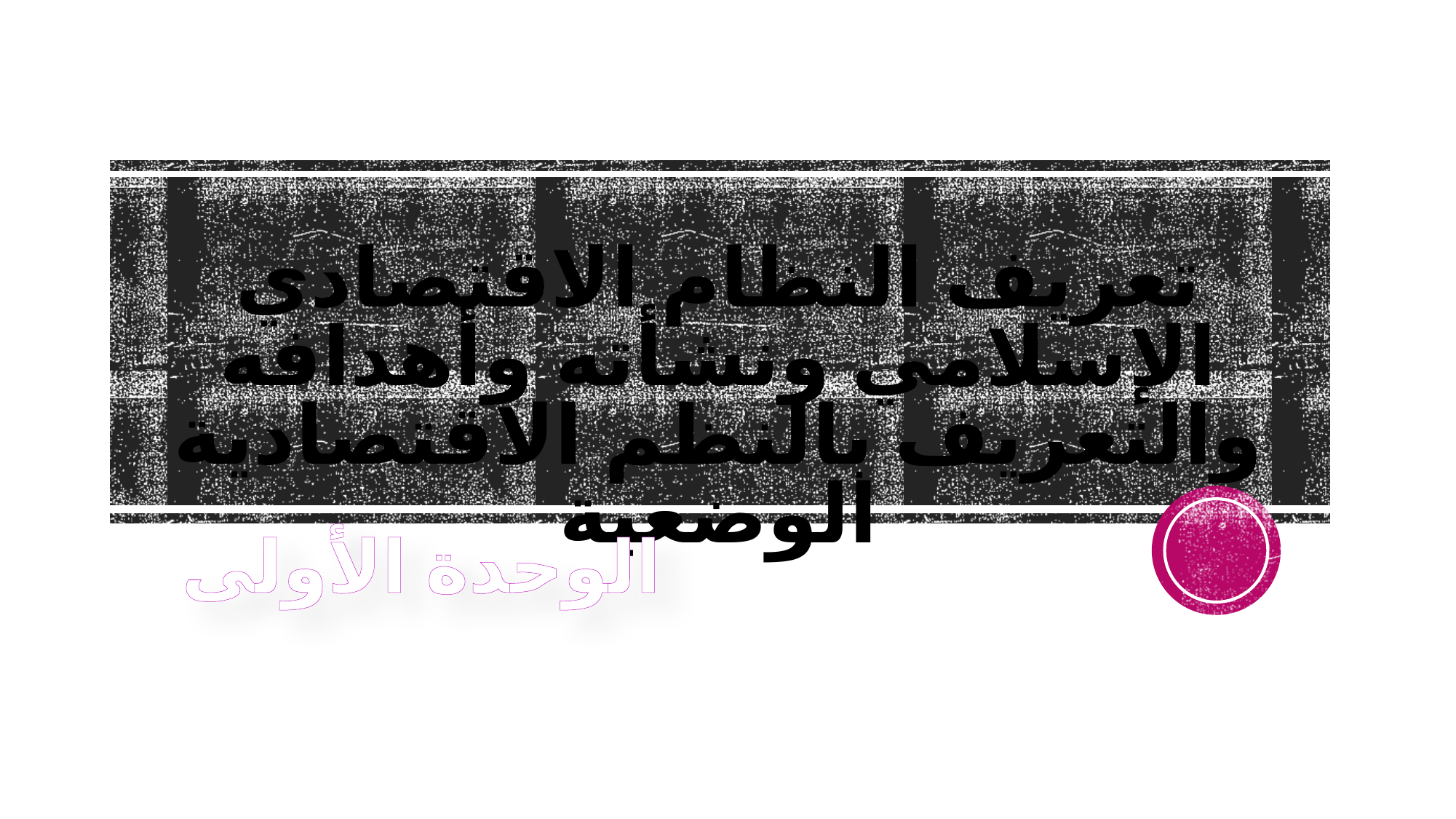

# تعريف النظام الاقتصادي الإسلامي ونشأته وأهدافه والتعريف بالنظم الاقتصادية الوضعية
الوحدة الأولى